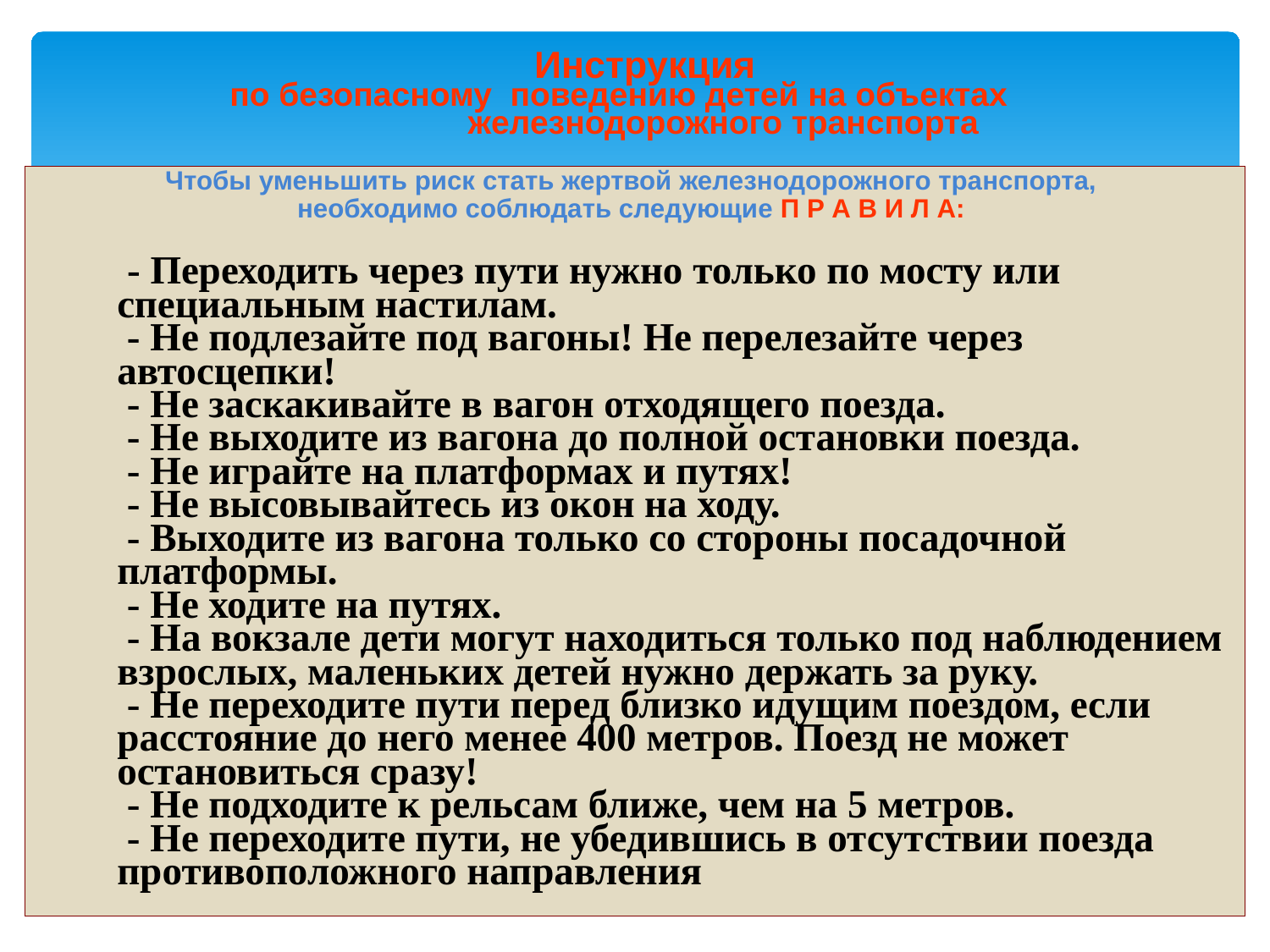

# Инструкция по безопасному  поведению детей на объектах железнодорожного транспорта
Чтобы уменьшить риск стать жертвой железнодорожного транспорта,
необходимо соблюдать следующие П Р А В И Л А:

         - Переходить через пути нужно только по мосту или специальным настилам.
 - Не подлезайте под вагоны! Не перелезайте через автосцепки!
 - Не заскакивайте в вагон отходящего поезда.
 - Не выходите из вагона до полной остановки поезда.
 - Не играйте на платформах и путях!
 - Не высовывайтесь из окон на ходу.
 - Выходите из вагона только со стороны посадочной платформы.
 - Не ходите на путях.
 - На вокзале дети могут находиться только под наблюдением взрослых, маленьких детей нужно держать за руку.
 - Не переходите пути перед близко идущим поездом, если расстояние до него менее 400 метров. Поезд не может остановиться сразу!
 - Не подходите к рельсам ближе, чем на 5 метров.
 - Не переходите пути, не убедившись в отсутствии поезда противоположного направления